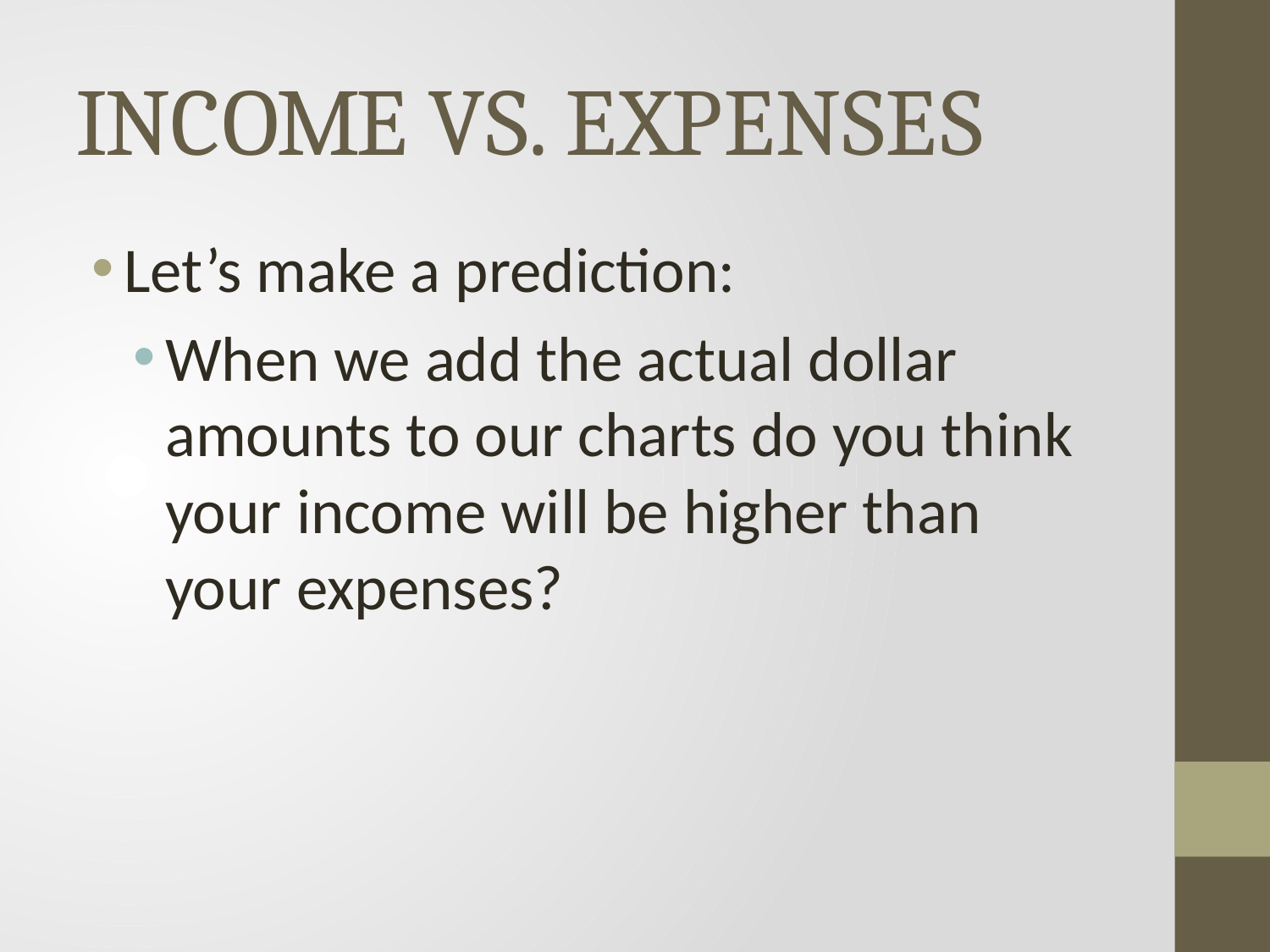

# INCOME VS. EXPENSES
Let’s make a prediction:
When we add the actual dollar amounts to our charts do you think your income will be higher than your expenses?